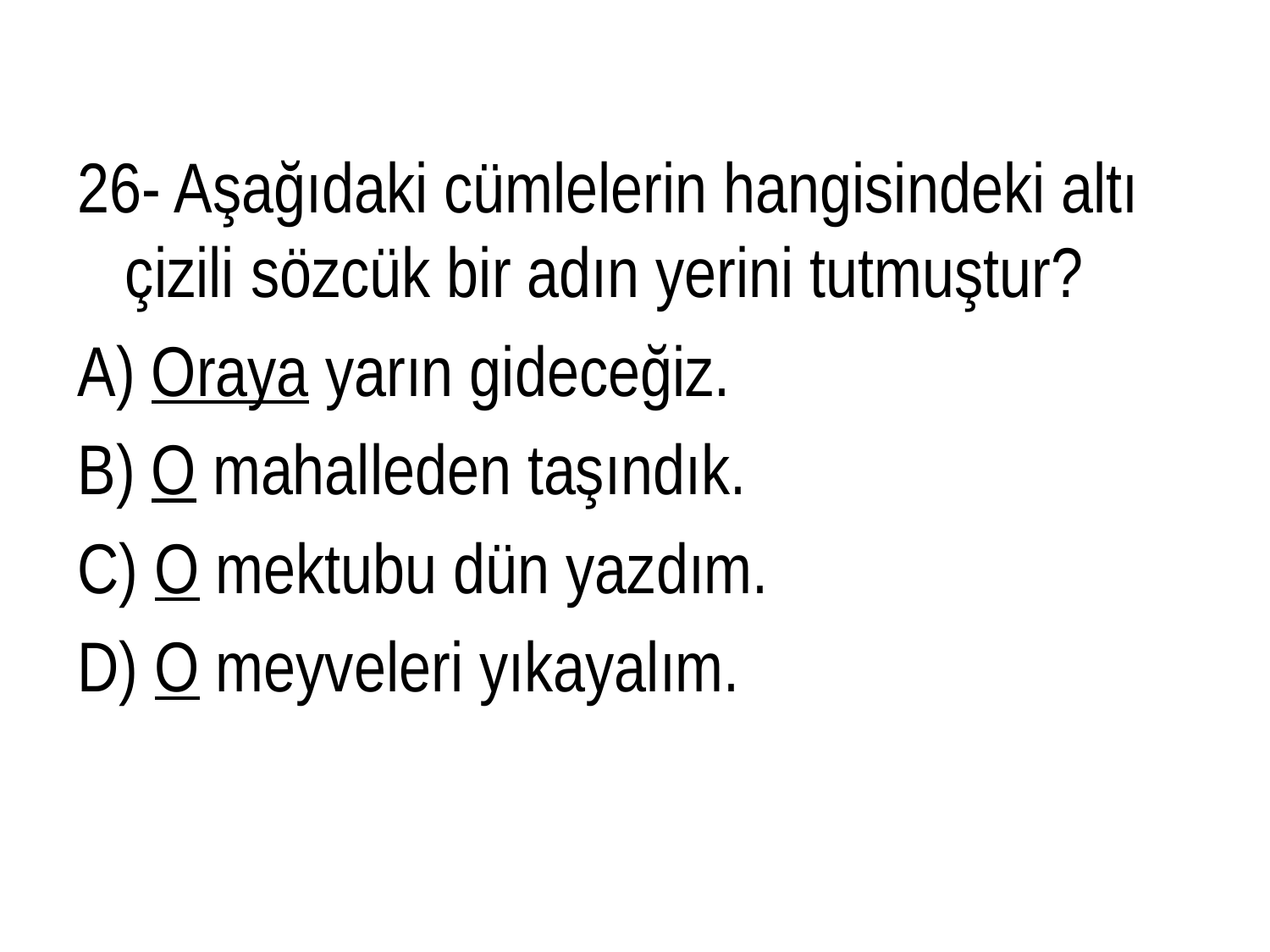

26- Aşağıdaki cümlelerin hangisindeki altı çizili sözcük bir adın yerini tutmuştur?
A) Oraya yarın gideceğiz.
B) O mahalleden taşındık.
C) O mektubu dün yazdım.
D) O meyveleri yıkayalım.